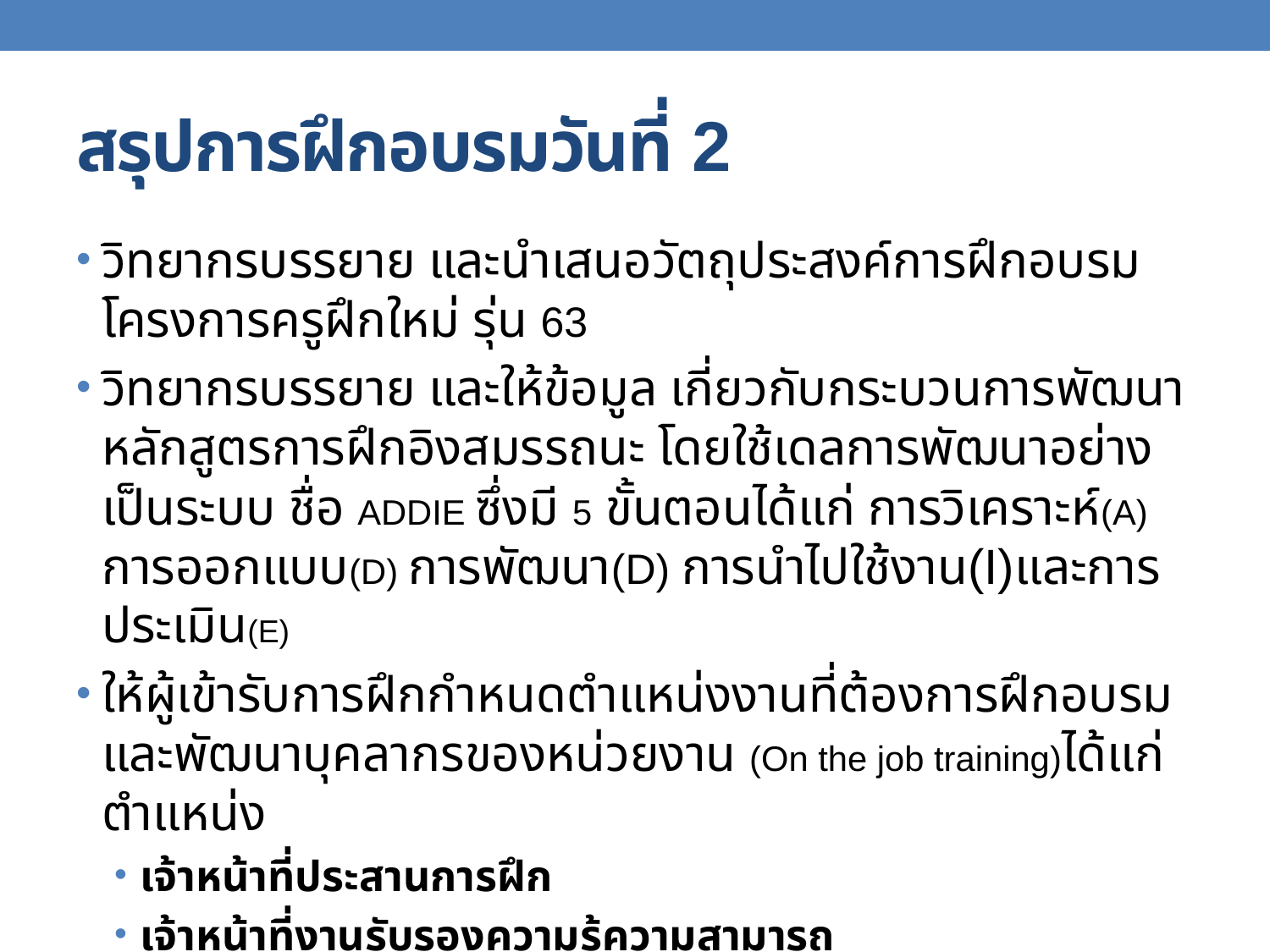

# สรุปการฝึกอบรมวันที่ 2
วิทยากรบรรยาย และนำเสนอวัตถุประสงค์การฝึกอบรม โครงการครูฝึกใหม่ รุ่น 63
วิทยากรบรรยาย และให้ข้อมูล เกี่ยวกับกระบวนการพัฒนาหลักสูตรการฝึกอิงสมรรถนะ โดยใช้เดลการพัฒนาอย่างเป็นระบบ ชื่อ ADDIE ซึ่งมี 5 ขั้นตอนได้แก่ การวิเคราะห์(A) การออกแบบ(D) การพัฒนา(D) การนำไปใช้งาน(I)และการประเมิน(E)
ให้ผู้เข้ารับการฝึกกำหนดตำแหน่งงานที่ต้องการฝึกอบรมและพัฒนาบุคลากรของหน่วยงาน (On the job training)ได้แก่ ตำแหน่ง
เจ้าหน้าที่ประสานการฝึก
เจ้าหน้าที่งานรับรองความรู้ความสามารถ
เจ้าหน้าที่ดำเนินการฝึกอบรม
เจ้าหน้าที่สนับสนุนทดสอบมาตรฐานฝีมือแรงงาน